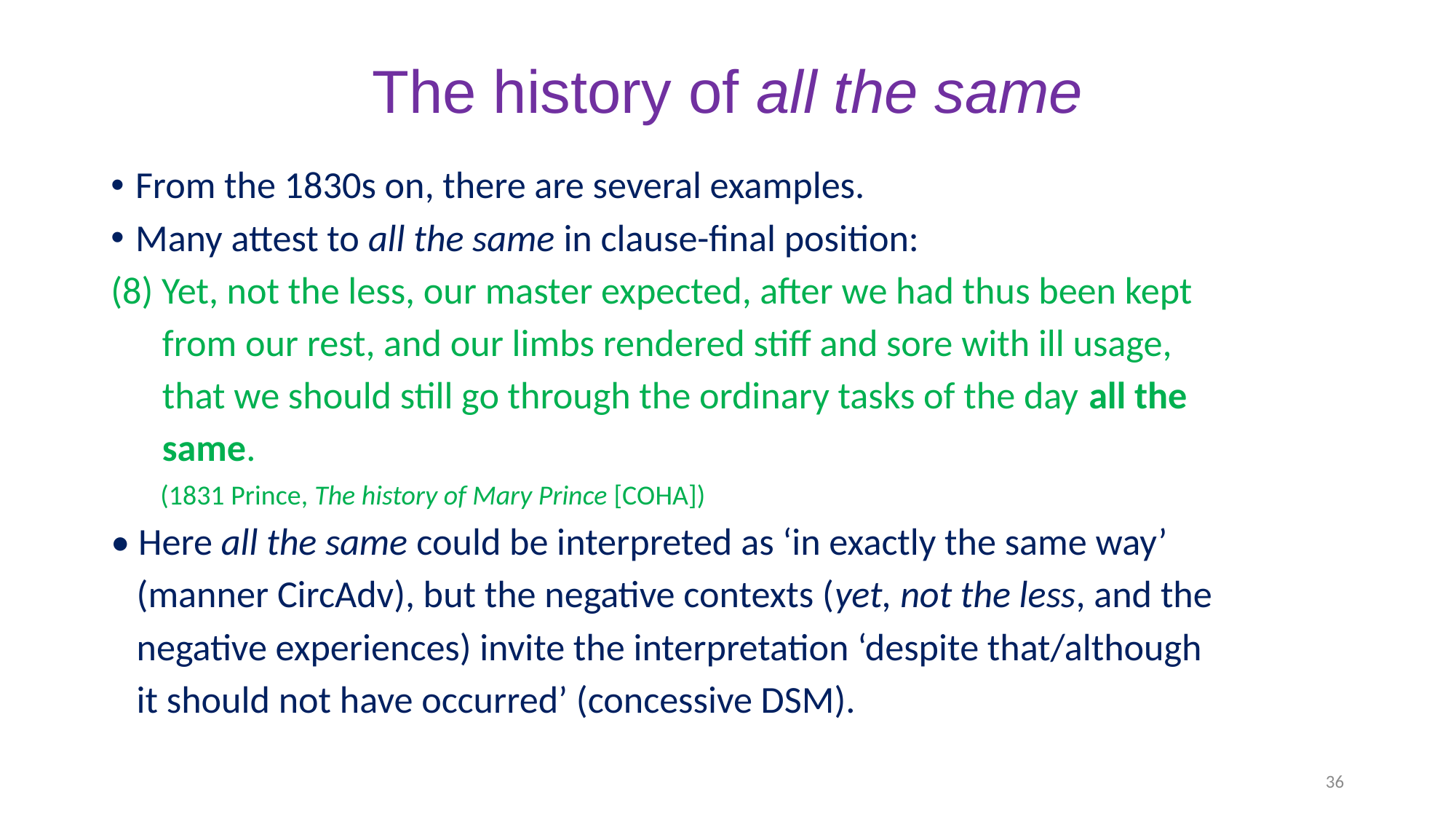

# The history of all the same
From the 1830s on, there are several examples.
Many attest to all the same in clause-final position:
(8) Yet, not the less, our master expected, after we had thus been kept
      from our rest, and our limbs rendered stiff and sore with ill usage,
      that we should still go through the ordinary tasks of the day all the
      same.
        (1831 Prince, The history of Mary Prince [COHA])
• Here all the same could be interpreted as ‘in exactly the same way’
   (manner CircAdv), but the negative contexts (yet, not the less, and the
   negative experiences) invite the interpretation ‘despite that/although
   it should not have occurred’ (concessive DSM).

36